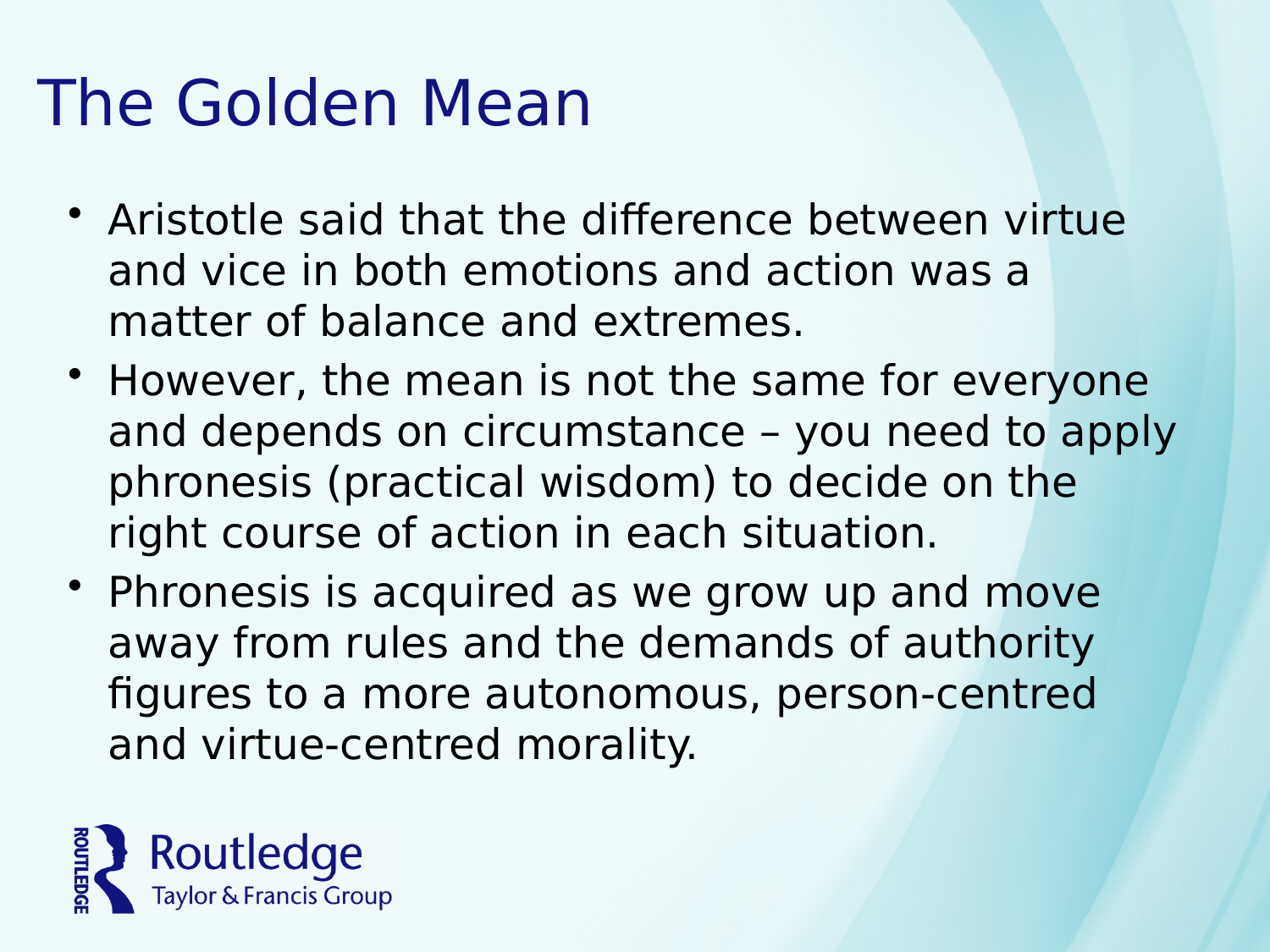

# The Golden Mean
Aristotle said that the difference between virtue and vice in both emotions and action was a matter of balance and extremes.
However, the mean is not the same for everyone and depends on circumstance – you need to apply phronesis (practical wisdom) to decide on the right course of action in each situation.
Phronesis is acquired as we grow up and move away from rules and the demands of authority figures to a more autonomous, person-centred and virtue-centred morality.